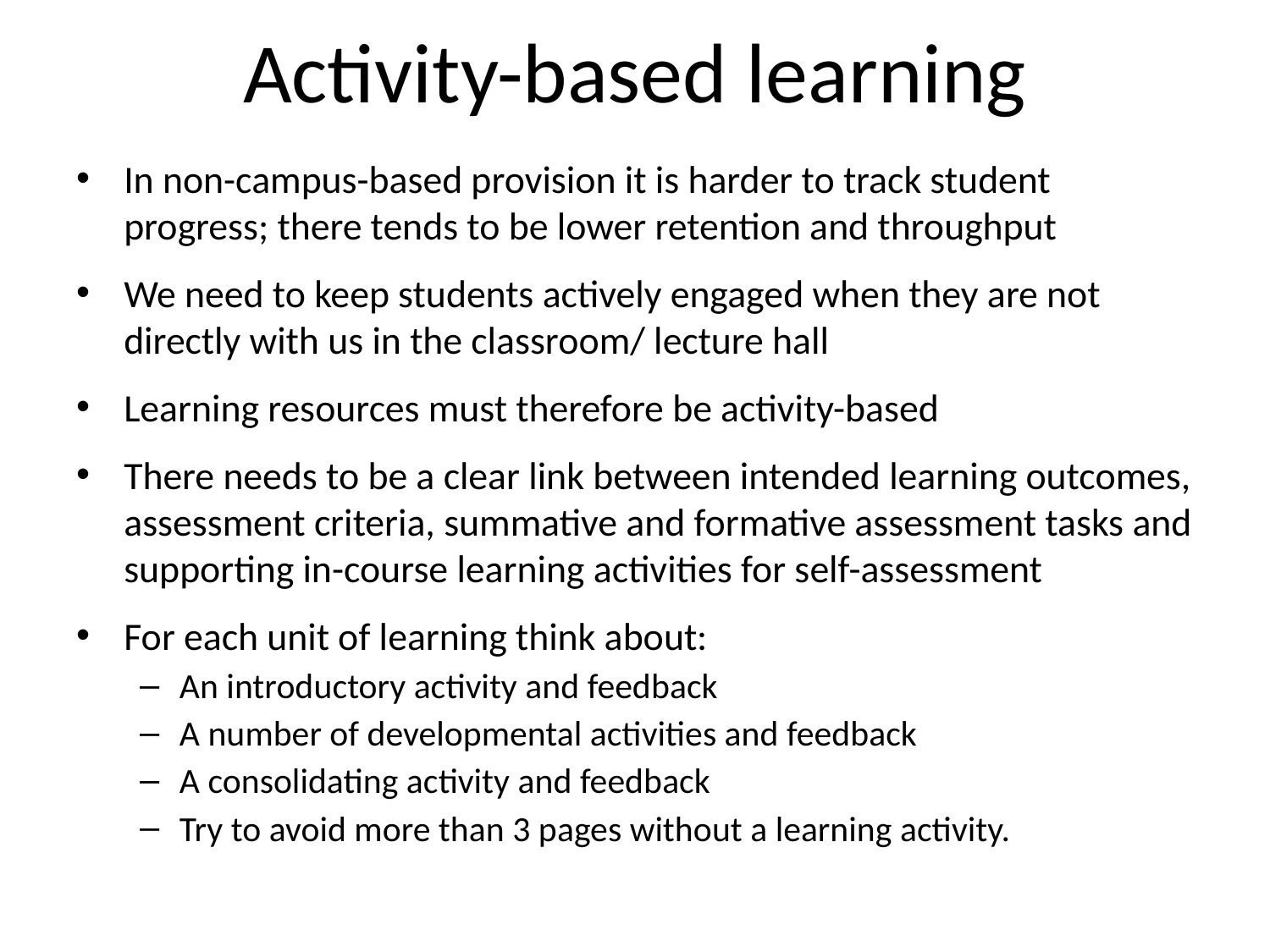

# Activity-based learning
In non-campus-based provision it is harder to track student progress; there tends to be lower retention and throughput
We need to keep students actively engaged when they are not directly with us in the classroom/ lecture hall
Learning resources must therefore be activity-based
There needs to be a clear link between intended learning outcomes, assessment criteria, summative and formative assessment tasks and supporting in-course learning activities for self-assessment
For each unit of learning think about:
An introductory activity and feedback
A number of developmental activities and feedback
A consolidating activity and feedback
Try to avoid more than 3 pages without a learning activity.